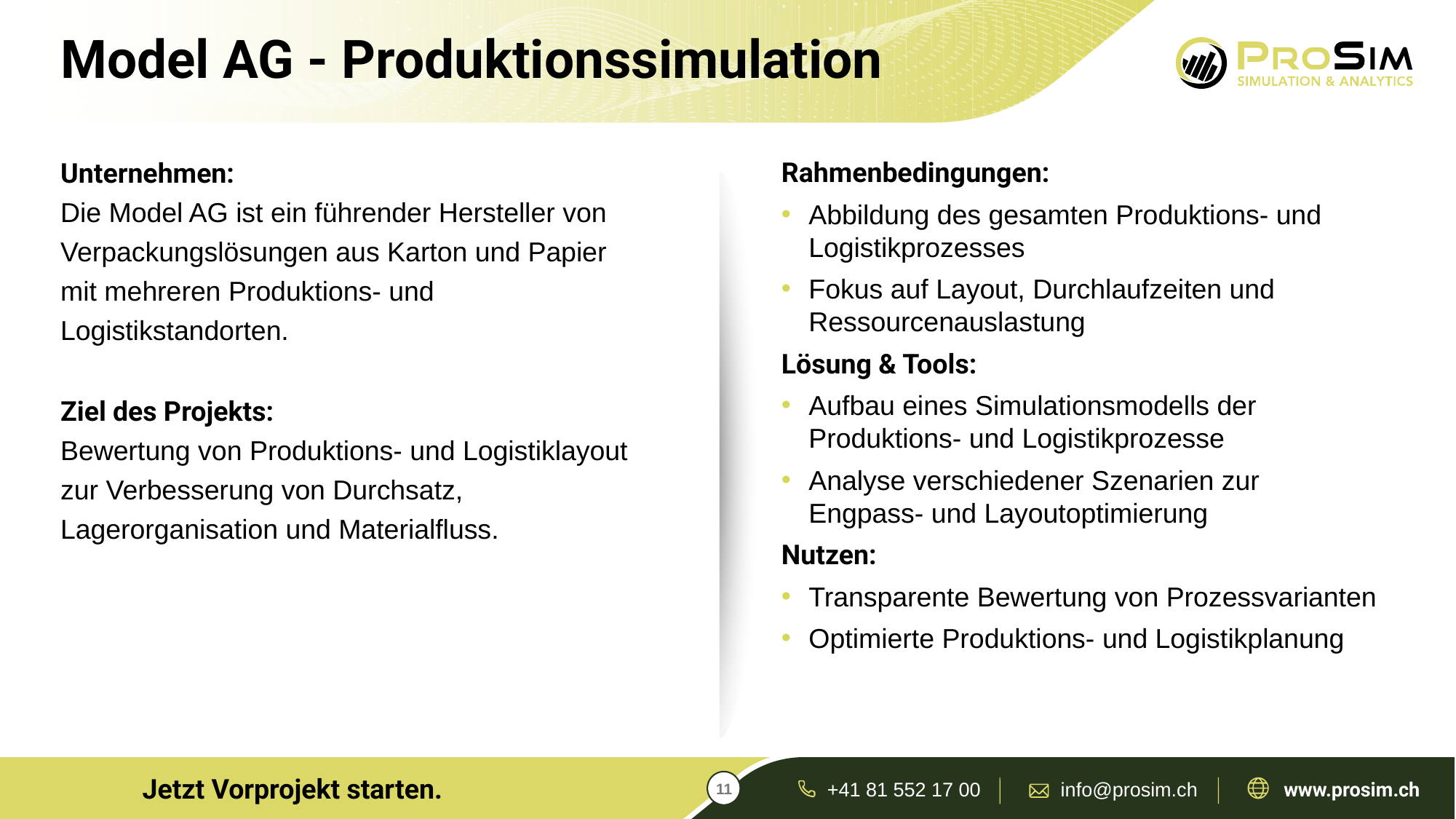

# Model AG - Produktionssimulation
Unternehmen:
Die Model AG ist ein führender Hersteller von Verpackungslösungen aus Karton und Papier mit mehreren Produktions- und Logistikstandorten.
Ziel des Projekts:
Bewertung von Produktions- und Logistiklayout zur Verbesserung von Durchsatz, Lagerorganisation und Materialfluss.
Rahmenbedingungen:
Abbildung des gesamten Produktions- und Logistikprozesses
Fokus auf Layout, Durchlaufzeiten und Ressourcenauslastung
Lösung & Tools:
Aufbau eines Simulationsmodells der Produktions- und Logistikprozesse
Analyse verschiedener Szenarien zur Engpass- und Layoutoptimierung
Nutzen:
Transparente Bewertung von Prozessvarianten
Optimierte Produktions- und Logistikplanung
Jetzt Vorprojekt starten.
11